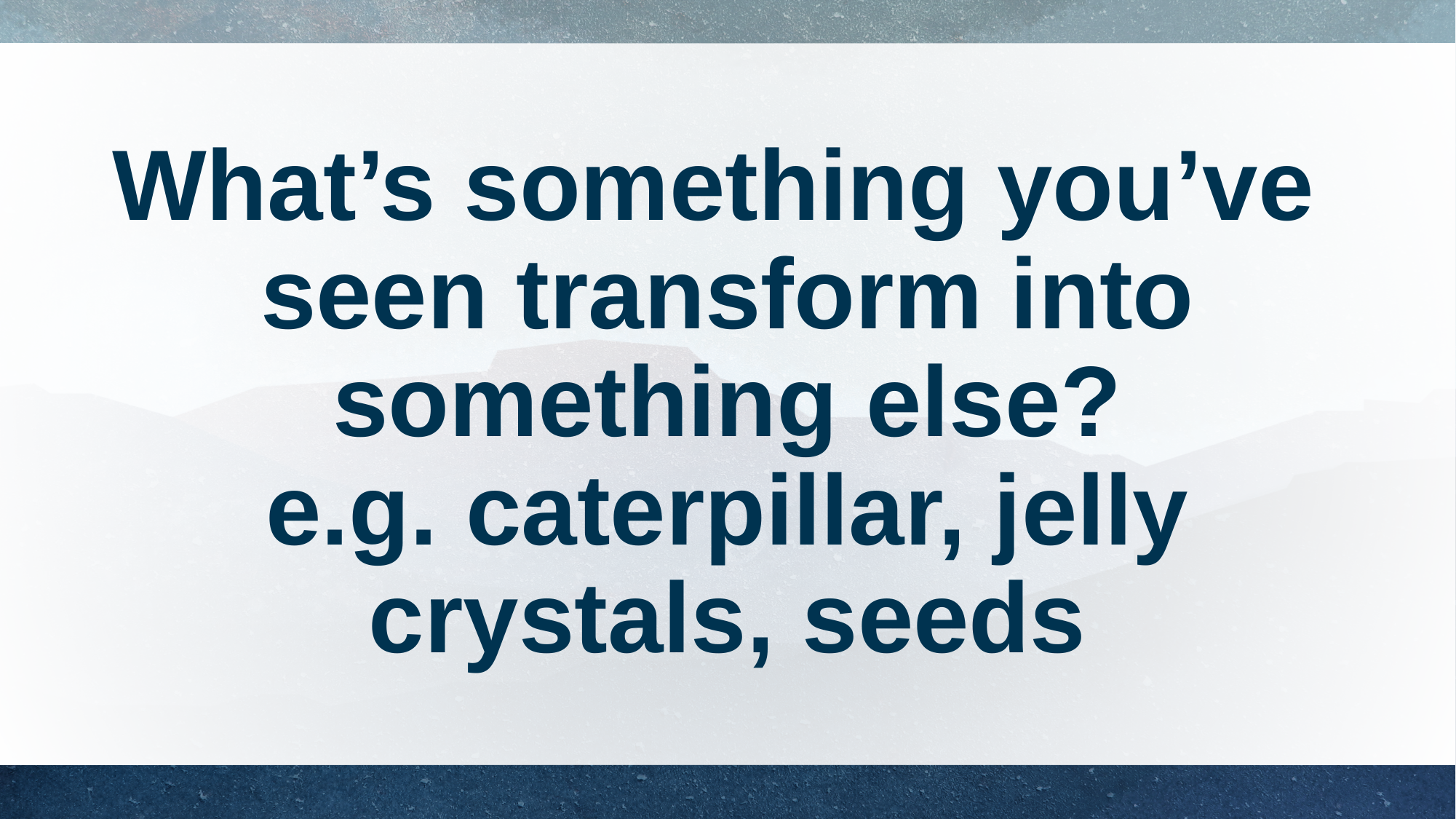

# What’s something you’ve  seen transform into something else?
e.g. caterpillar, jelly crystals, seeds